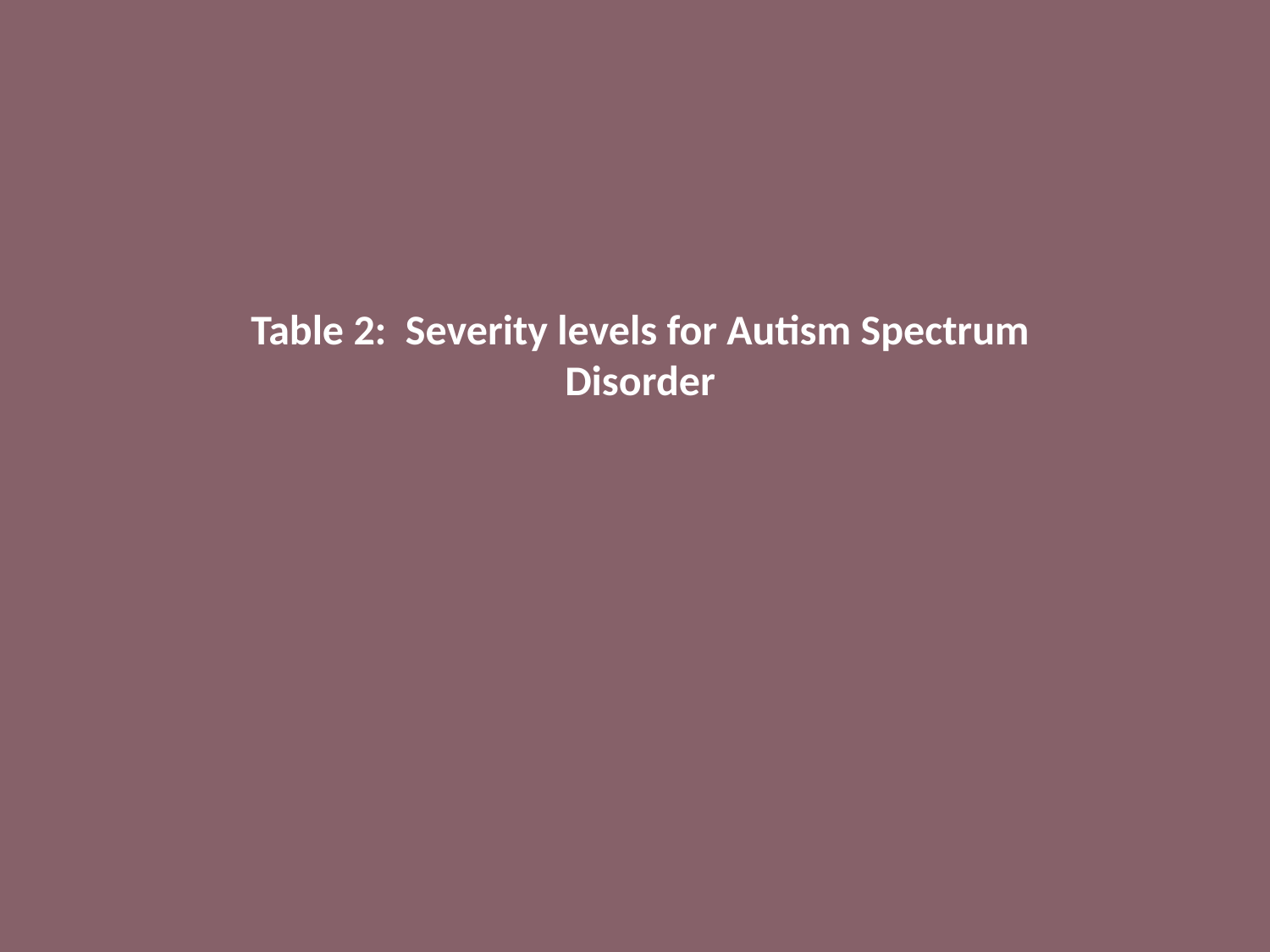

Table 2:  Severity levels for Autism Spectrum Disorder